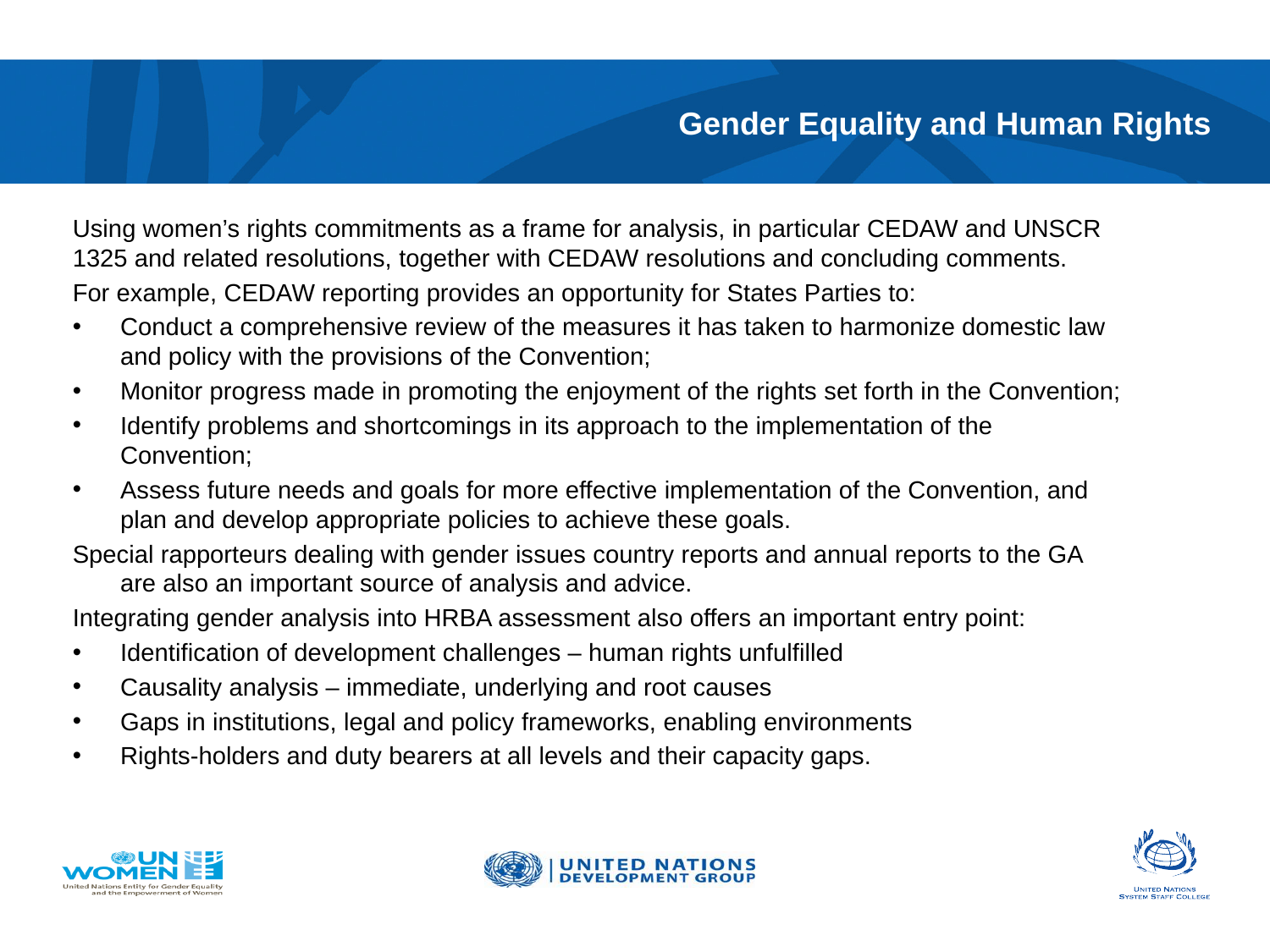

# Gender Equality and Human Rights
Using women’s rights commitments as a frame for analysis, in particular CEDAW and UNSCR 1325 and related resolutions, together with CEDAW resolutions and concluding comments.
For example, CEDAW reporting provides an opportunity for States Parties to:
Conduct a comprehensive review of the measures it has taken to harmonize domestic law and policy with the provisions of the Convention;
Monitor progress made in promoting the enjoyment of the rights set forth in the Convention;
Identify problems and shortcomings in its approach to the implementation of the Convention;
Assess future needs and goals for more effective implementation of the Convention, and plan and develop appropriate policies to achieve these goals.
Special rapporteurs dealing with gender issues country reports and annual reports to the GA are also an important source of analysis and advice.
Integrating gender analysis into HRBA assessment also offers an important entry point:
Identification of development challenges – human rights unfulfilled
Causality analysis – immediate, underlying and root causes
Gaps in institutions, legal and policy frameworks, enabling environments
Rights-holders and duty bearers at all levels and their capacity gaps.